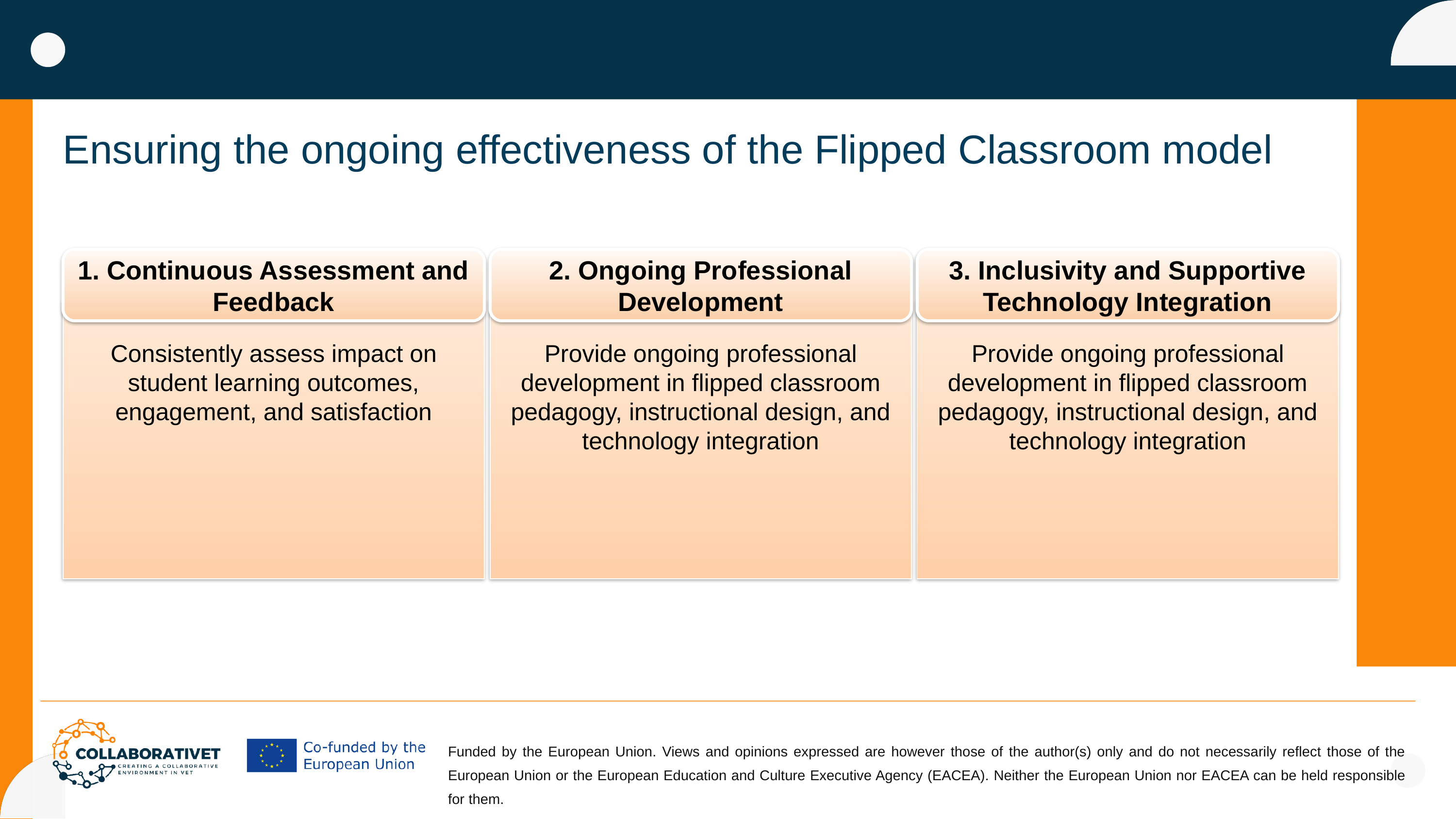

Ensuring the ongoing effectiveness of the Flipped Classroom model
1. Continuous Assessment and Feedback
2. Ongoing Professional Development
3. Inclusivity and Supportive Technology Integration
Consistently assess impact on student learning outcomes, engagement, and satisfaction
Provide ongoing professional development in flipped classroom pedagogy, instructional design, and technology integration
Provide ongoing professional development in flipped classroom pedagogy, instructional design, and technology integration

Funded by the European Union. Views and opinions expressed are however those of the author(s) only and do not necessarily reflect those of the European Union or the European Education and Culture Executive Agency (EACEA). Neither the European Union nor EACEA can be held responsible for them.